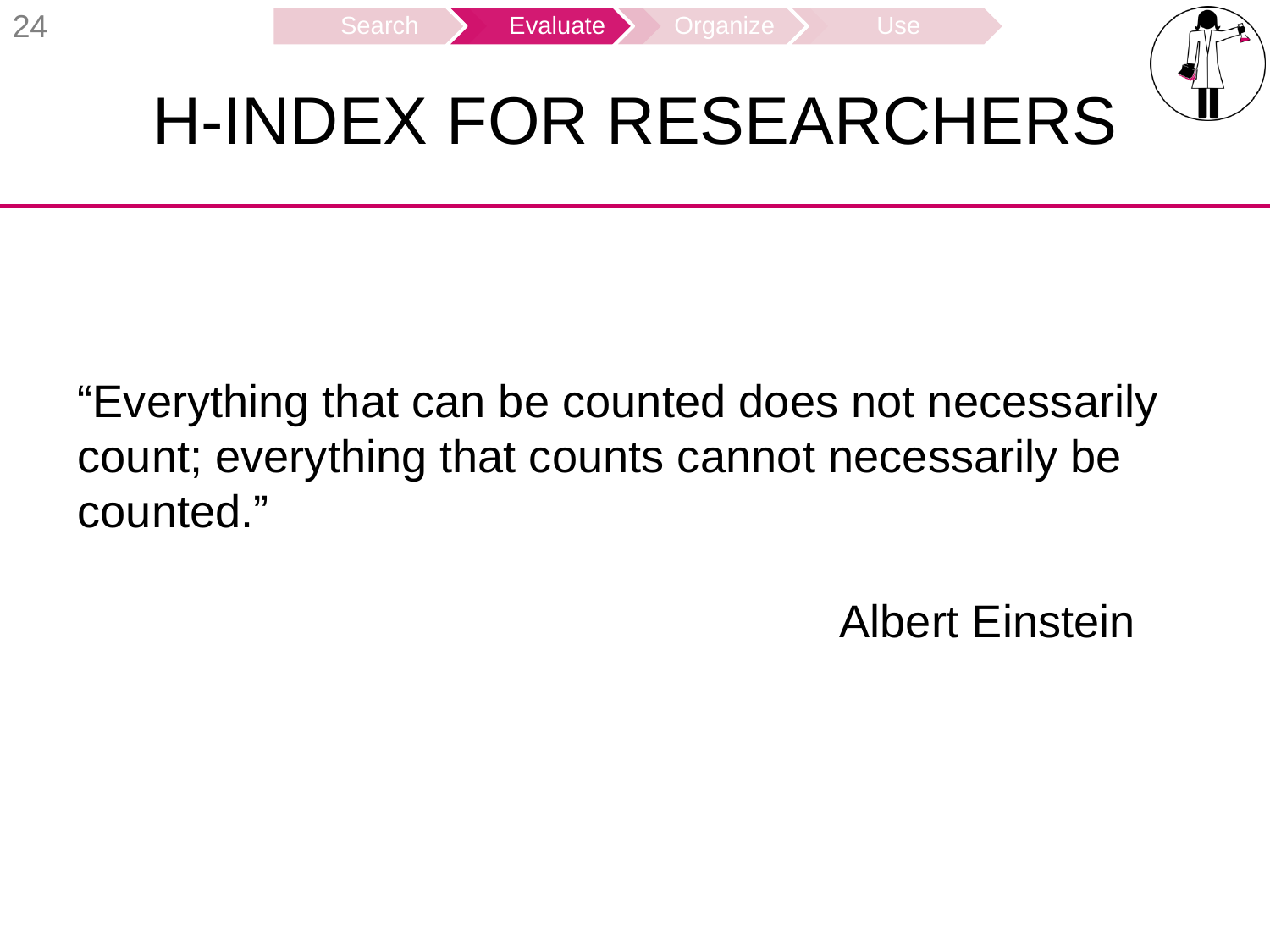

24
Search
Evaluate
Organize
Use
# H-Index for researchers
“Everything that can be counted does not necessarily count; everything that counts cannot necessarily be counted.”

						Albert Einstein